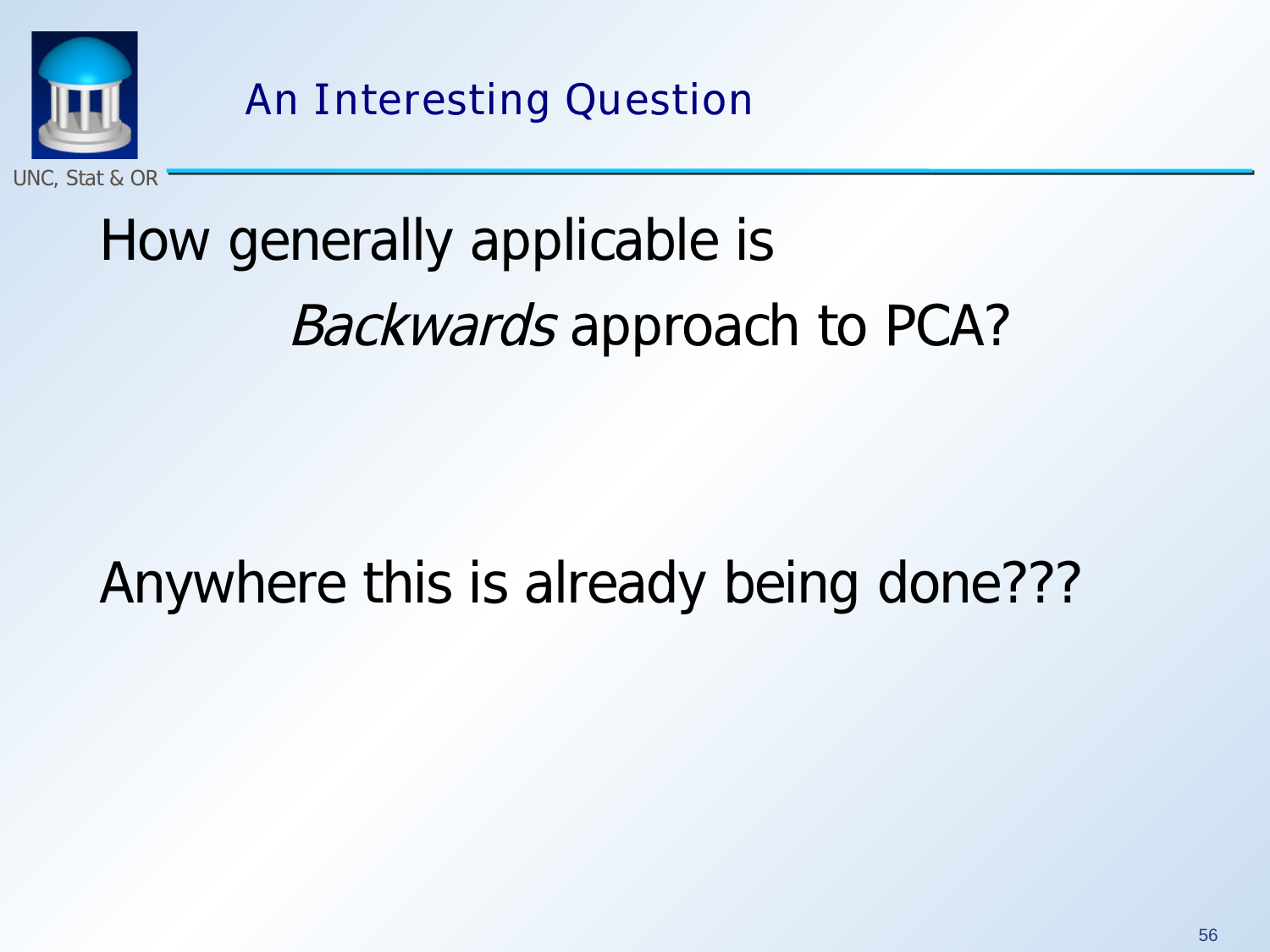

# An Interesting Question
How generally applicable is
Backwards approach to PCA?

Anywhere this is already being done???